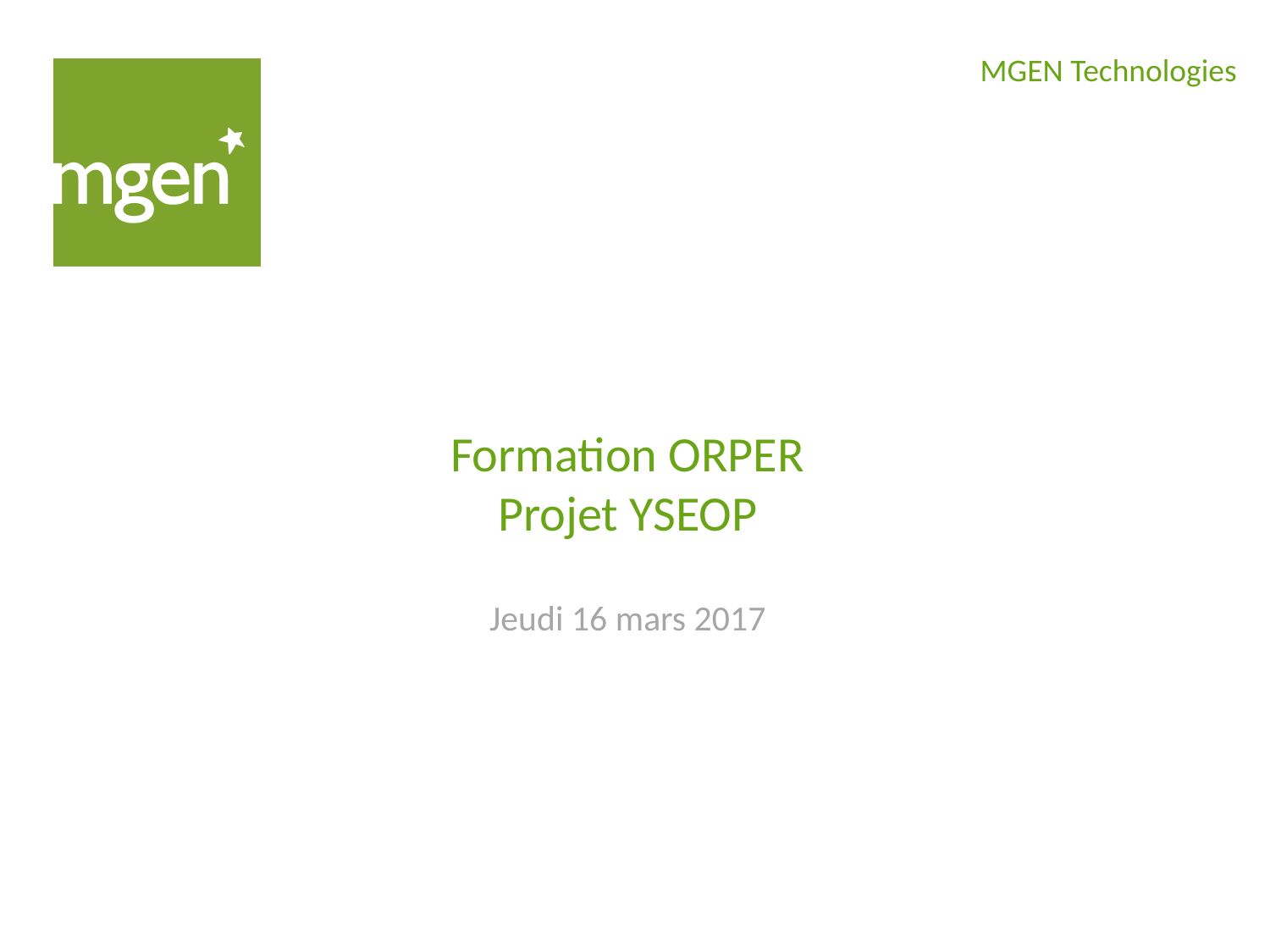

# Formation ORPER Projet YSEOP
Jeudi 16 mars 2017
16/03/2017
1